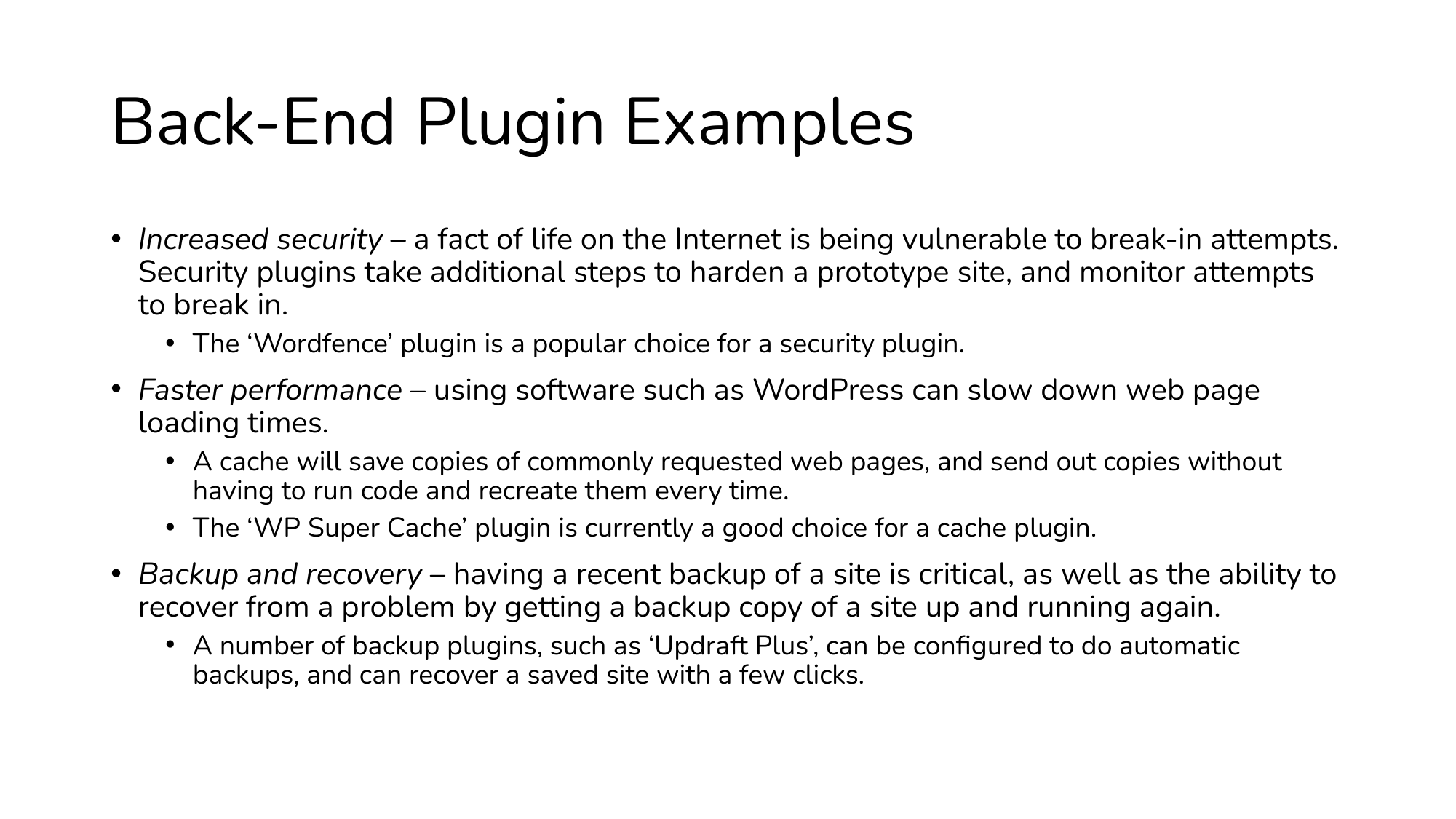

# Back-End Plugin Examples
Increased security – a fact of life on the Internet is being vulnerable to break-in attempts. Security plugins take additional steps to harden a prototype site, and monitor attempts to break in.
The ‘Wordfence’ plugin is a popular choice for a security plugin.
Faster performance – using software such as WordPress can slow down web page loading times.
A cache will save copies of commonly requested web pages, and send out copies without having to run code and recreate them every time.
The ‘WP Super Cache’ plugin is currently a good choice for a cache plugin.
Backup and recovery – having a recent backup of a site is critical, as well as the ability to recover from a problem by getting a backup copy of a site up and running again.
A number of backup plugins, such as ‘Updraft Plus’, can be configured to do automatic backups, and can recover a saved site with a few clicks.